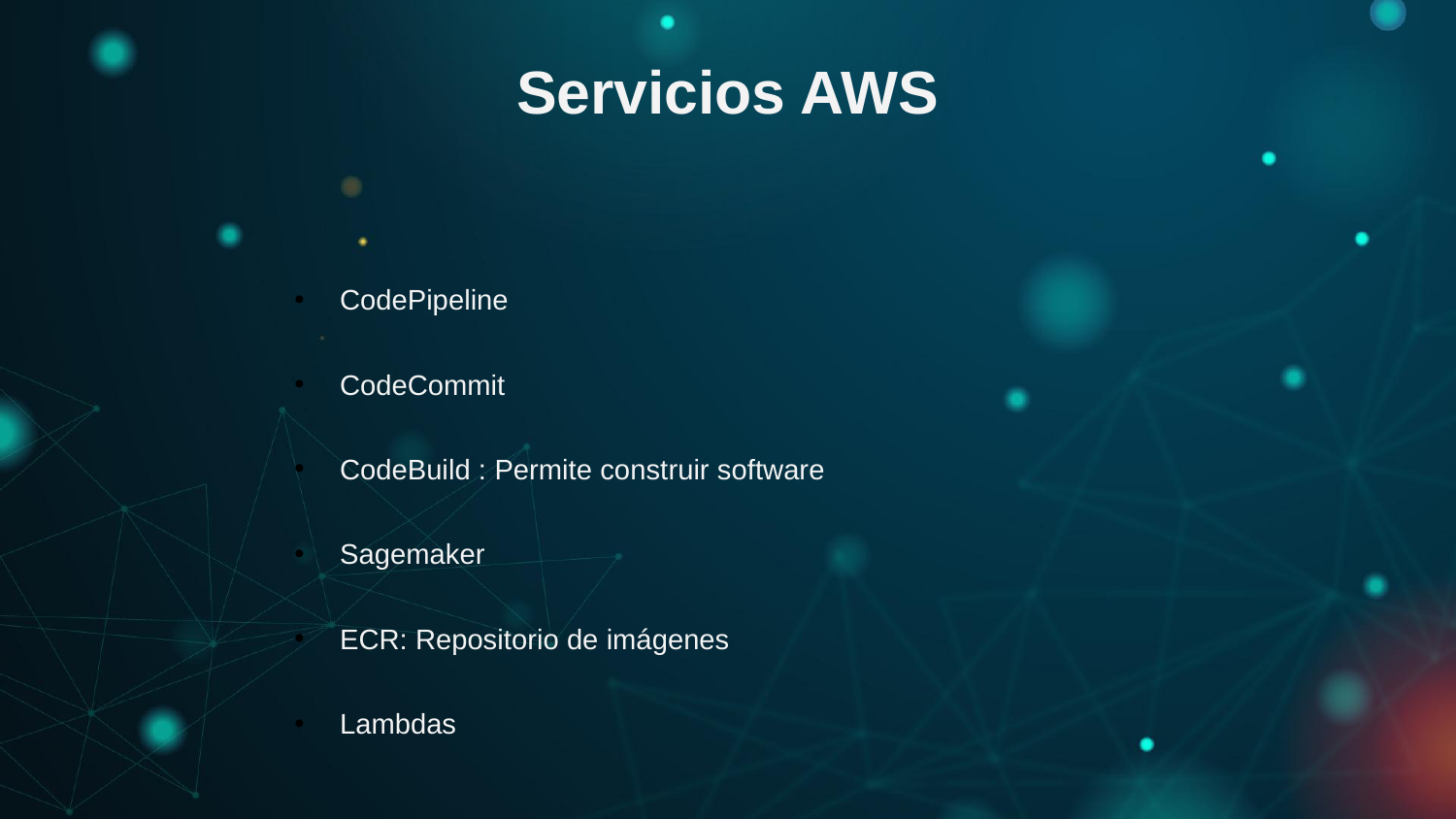

# Servicios AWS
CodePipeline
CodeCommit
CodeBuild : Permite construir software
Sagemaker
ECR: Repositorio de imágenes
Lambdas